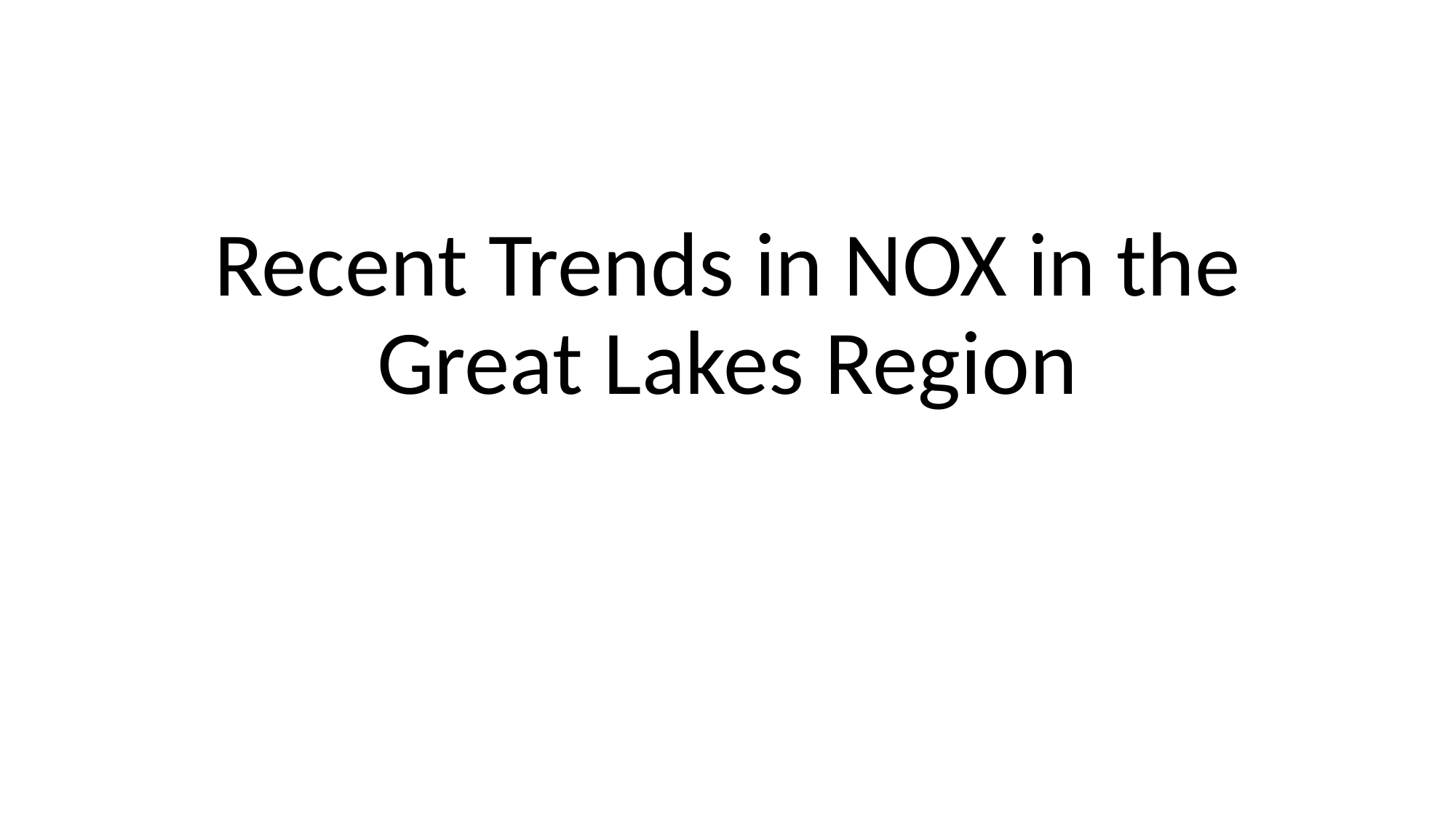

# Recent Trends in NOX in the Great Lakes Region